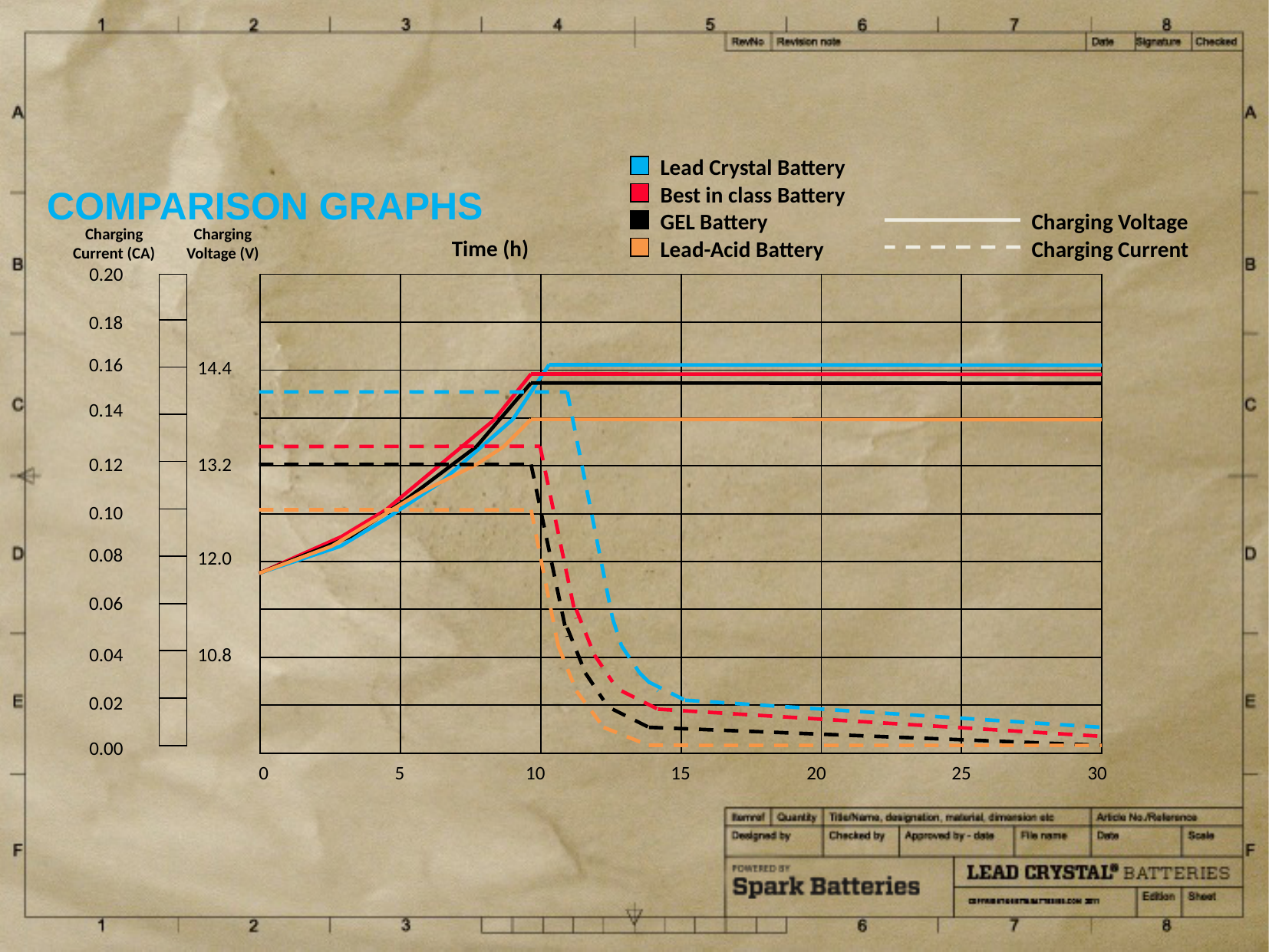

Lead Crystal Battery

COMPARISON GRAPHS
Best in class Battery

GEL Battery
Charging Voltage

Charging
Current (CA)
Charging
Voltage (V)

Time (h)
Lead-Acid Battery
Charging Current

0.20
|  |
| --- |
|  |
|  |
|  |
|  |
|  |
|  |
|  |
|  |
|  |
|  |  |  |  |  |  |
| --- | --- | --- | --- | --- | --- |
|  |  |  |  |  |  |
|  |  |  |  |  |  |
|  |  |  |  |  |  |
|  |  |  |  |  |  |
|  |  |  |  |  |  |
|  |  |  |  |  |  |
|  |  |  |  |  |  |
|  |  |  |  |  |  |
|  |  |  |  |  |  |
0.18
0.16
14.4

0.14

0.12
13.2

0.10

0.08
12.0

0.06

10.8
0.04

0.02

0.00

0
5
10
15
20
25
30